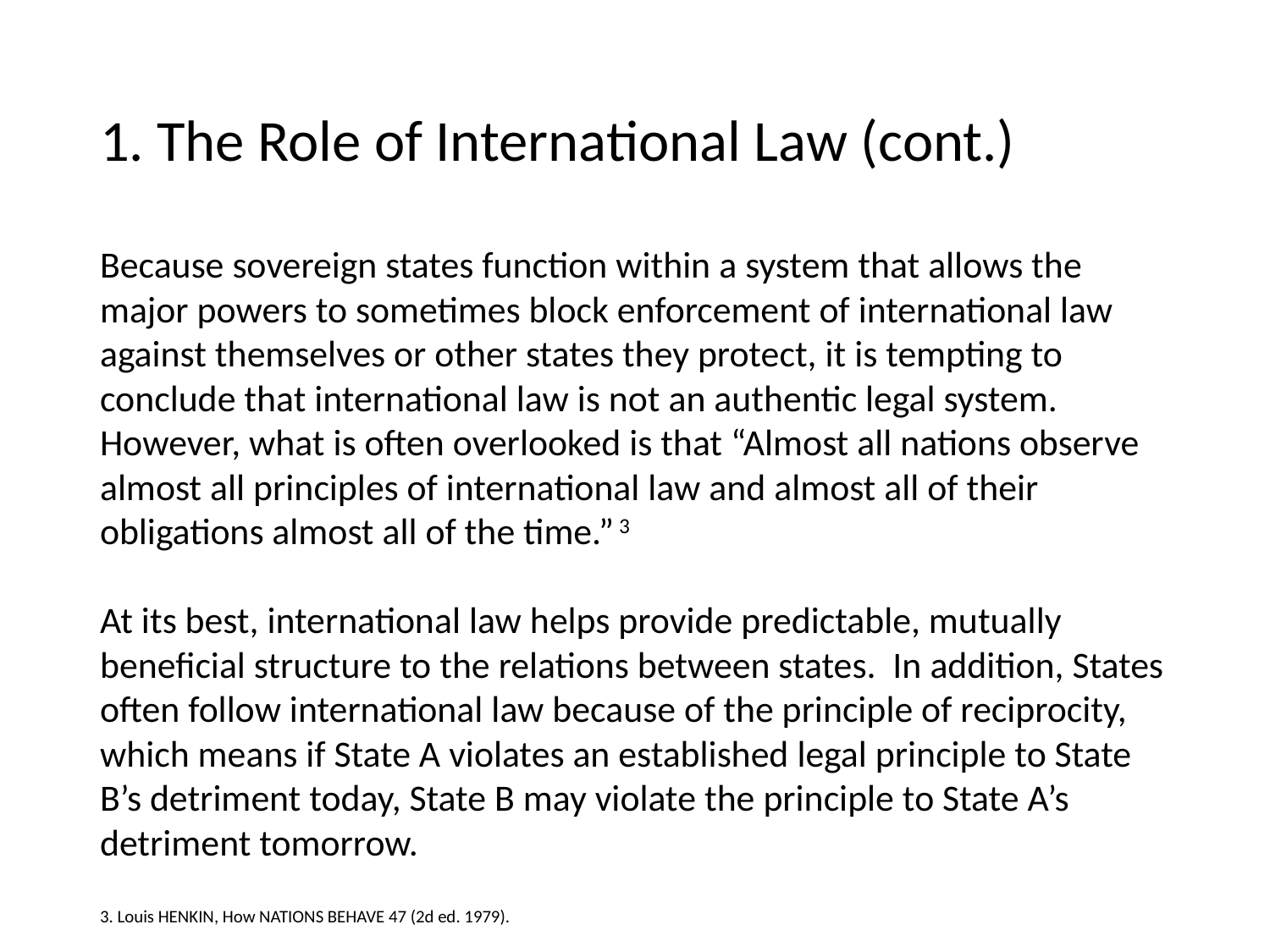

# 1. The Role of International Law (cont.)
Because sovereign states function within a system that allows the major powers to sometimes block enforcement of international law against themselves or other states they protect, it is tempting to conclude that international law is not an authentic legal system.  However, what is often overlooked is that “Almost all nations observe almost all principles of international law and almost all of their obligations almost all of the time.” 3

At its best, international law helps provide predictable, mutually beneficial structure to the relations between states.  In addition, States often follow international law because of the principle of reciprocity, which means if State A violates an established legal principle to State B’s detriment today, State B may violate the principle to State A’s detriment tomorrow.

3. Louis HENKIN, How NATIONS BEHAVE 47 (2d ed. 1979).